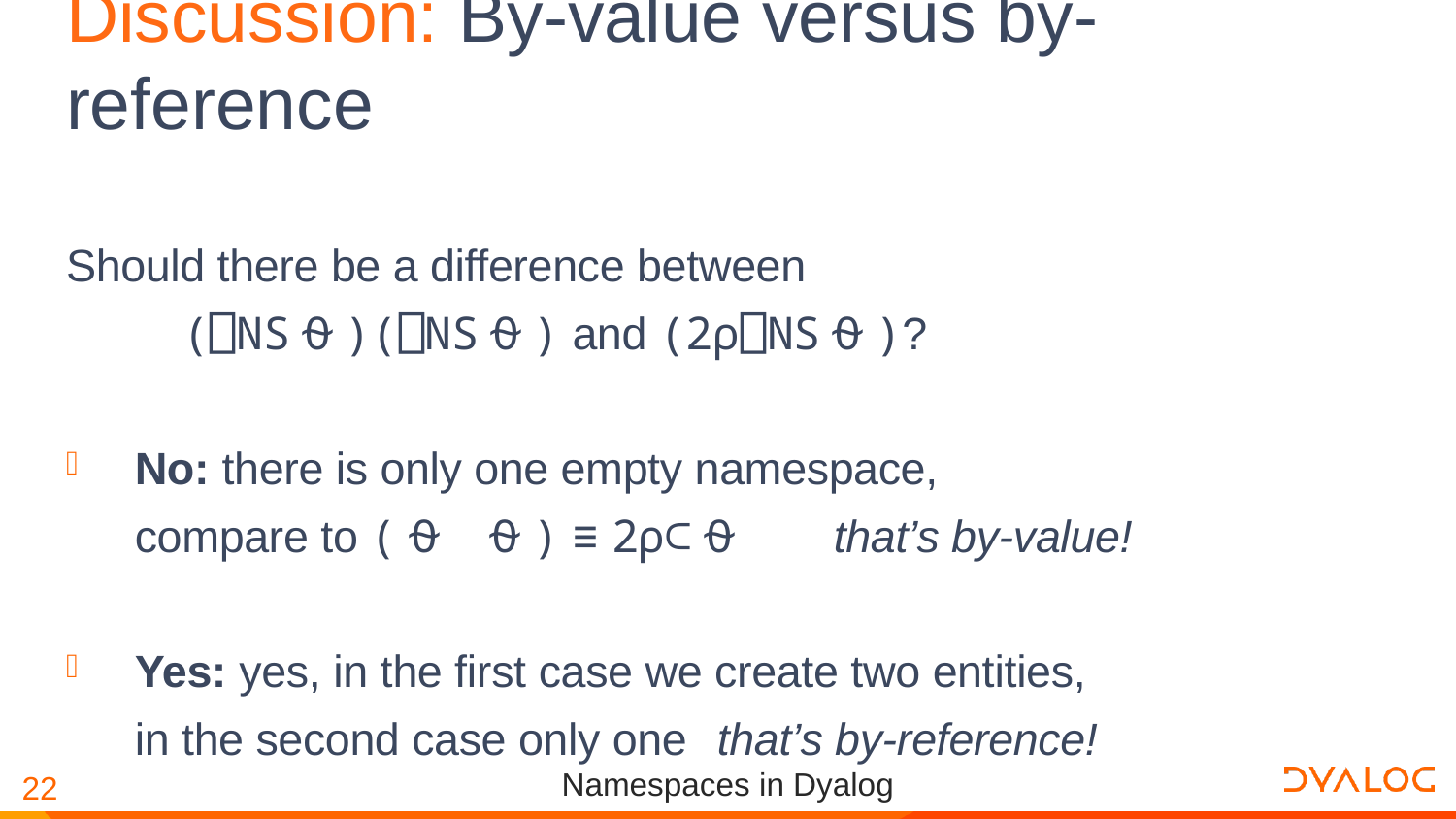

# Discussion: By-value versus by-reference
Should there be a difference between
	(⎕NS⍬)(⎕NS⍬) and (2⍴⎕NS⍬)?

No: there is only one empty namespace,
	compare to (⍬ ⍬) ≡ 2⍴⊂⍬		that’s by-value!

Yes: yes, in the first case we create two entities,
	in the second case only one		that’s by-reference!